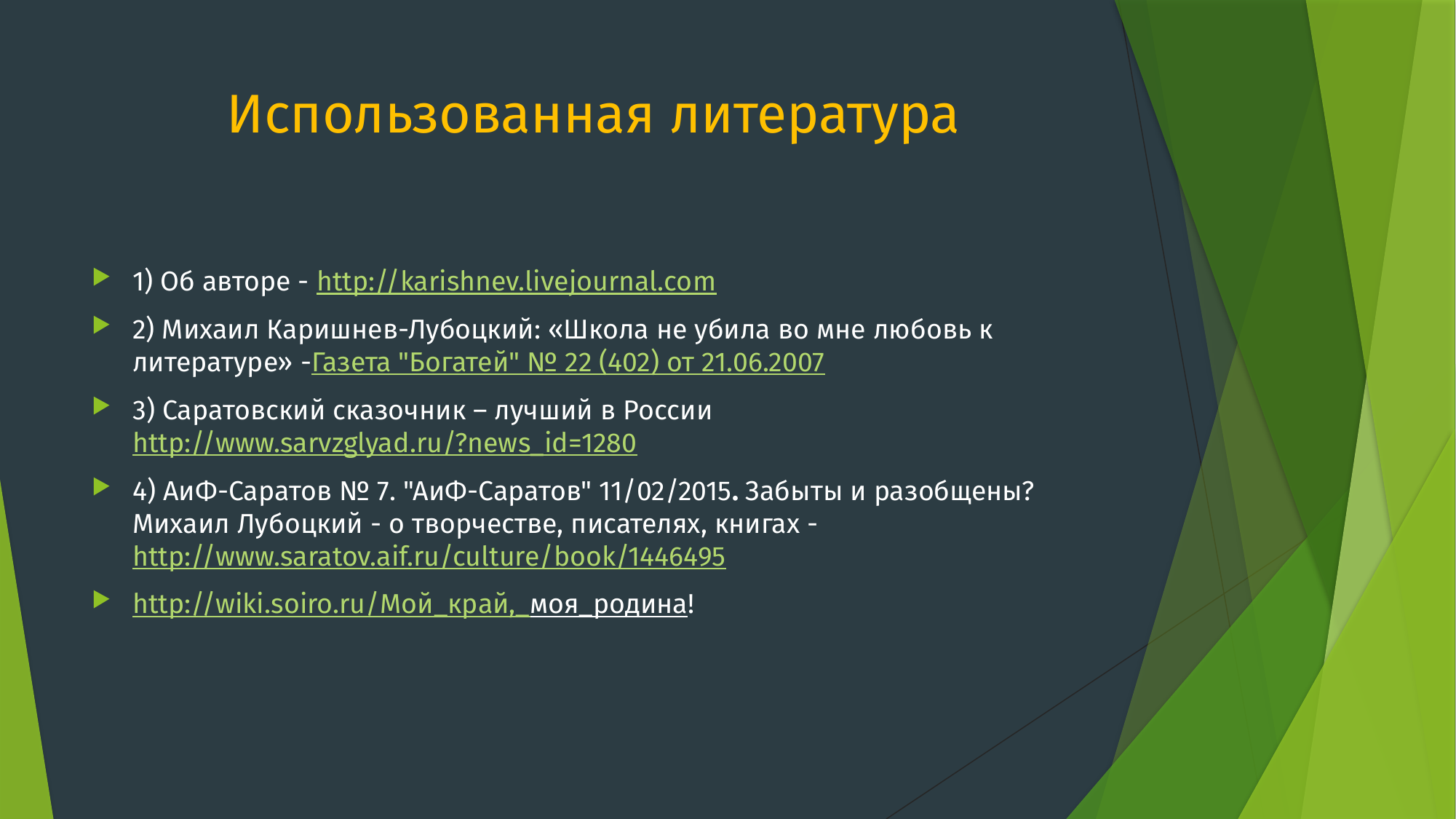

# Использованная литература
1)​ Об авторе - http://karishnev.livejournal.com
2)​ Михаил Каришнев-Лубоцкий: «Школа не убила во мне любовь к литературе» -Газета "Богатей" № 22 (402) от 21.06.2007
3)​ Саратовский сказочник – лучший в России http://www.sarvzglyad.ru/?news_id=1280
4)​ АиФ-Саратов № 7. "АиФ-Саратов" 11/02/2015. Забыты и разобщены? Михаил Лубоцкий - о творчестве, писателях, книгах - http://www.saratov.aif.ru/culture/book/1446495
http://wiki.soiro.ru/Мой_край,_моя_родина!